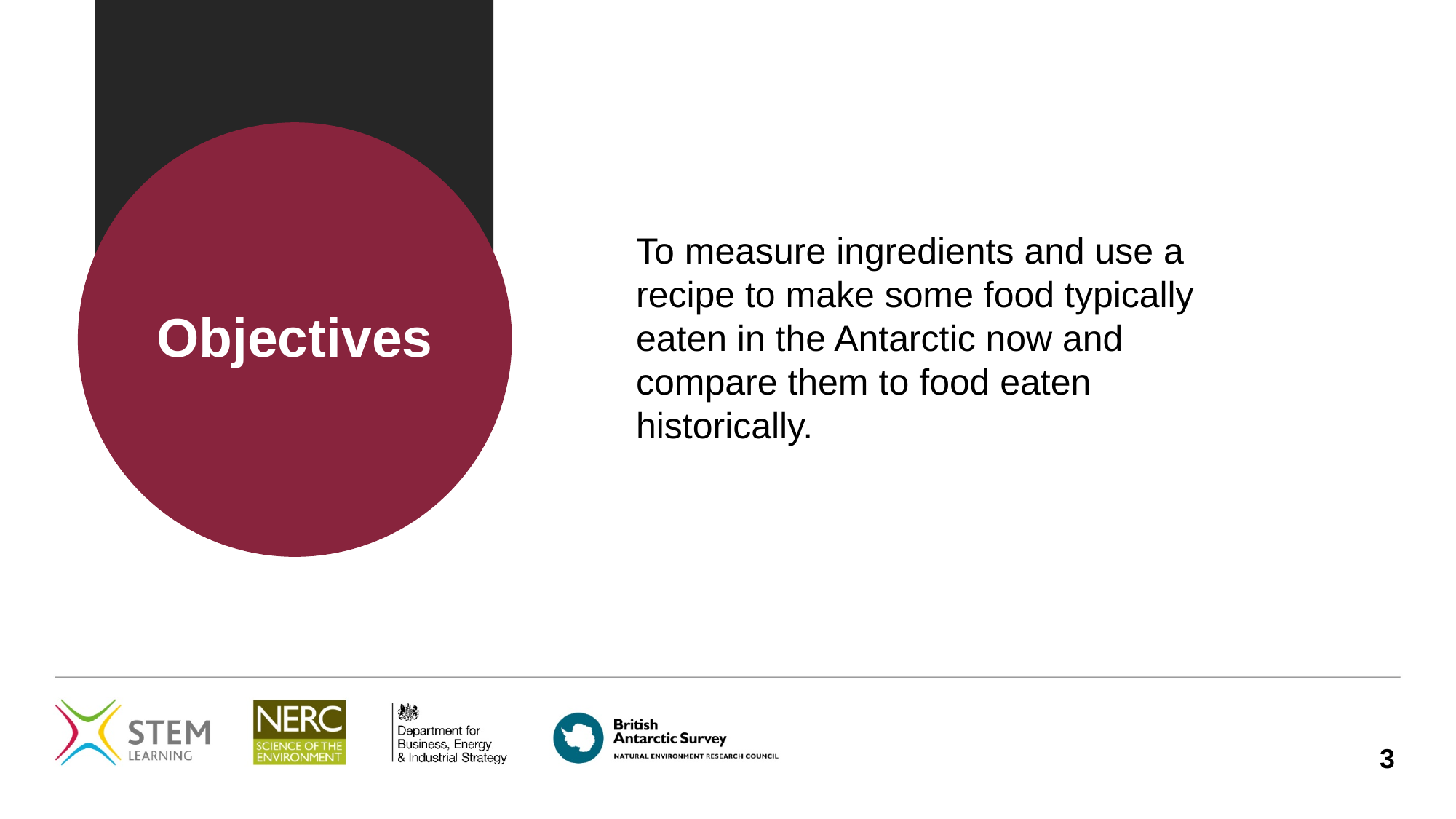

To measure ingredients and use a recipe to make some food typically eaten in the Antarctic now and compare them to food eaten historically.
# Objectives
3